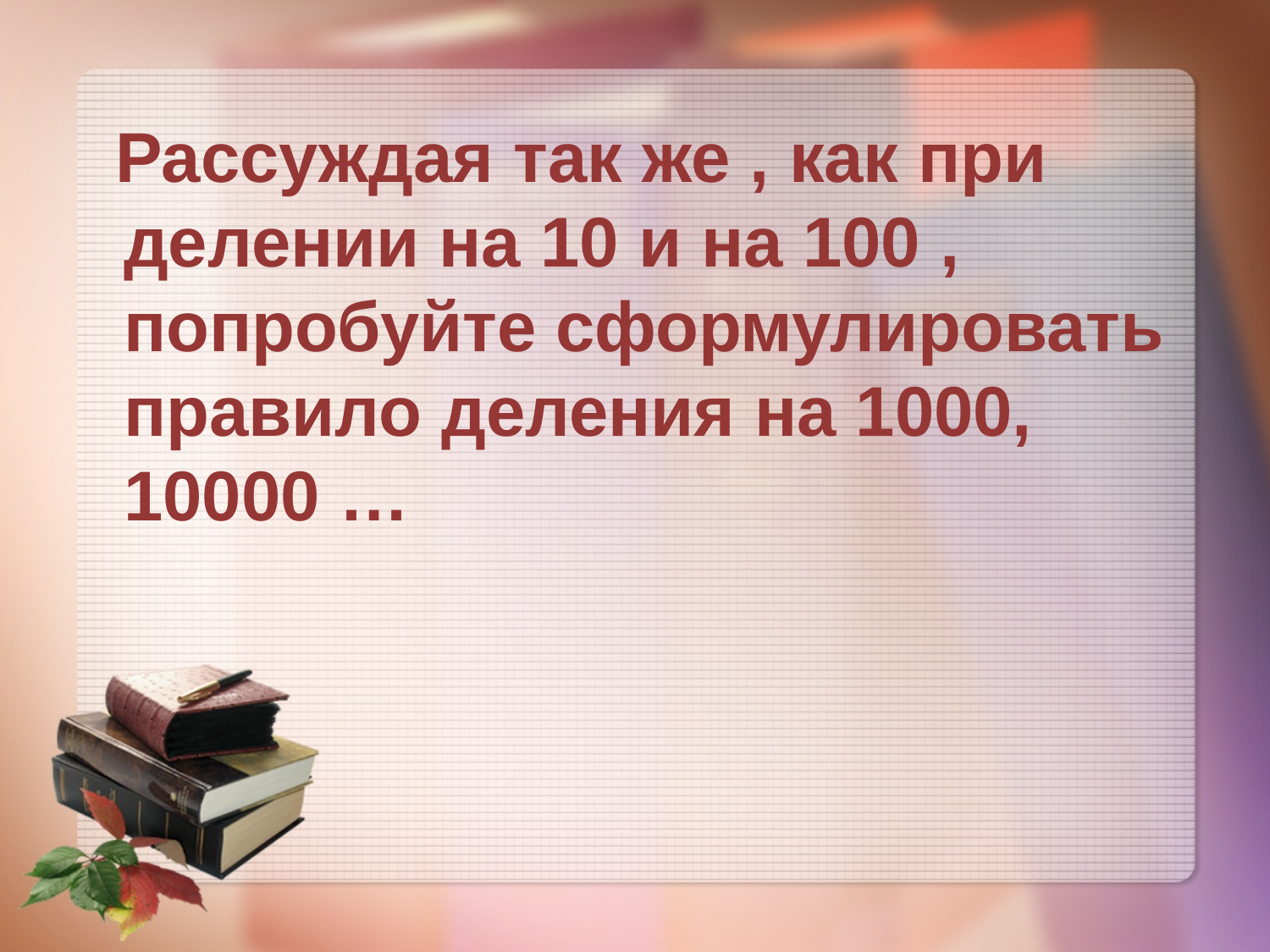

Рассуждая так же , как при делении на 10 и на 100 , попробуйте сформулировать правило деления на 1000, 10000 …